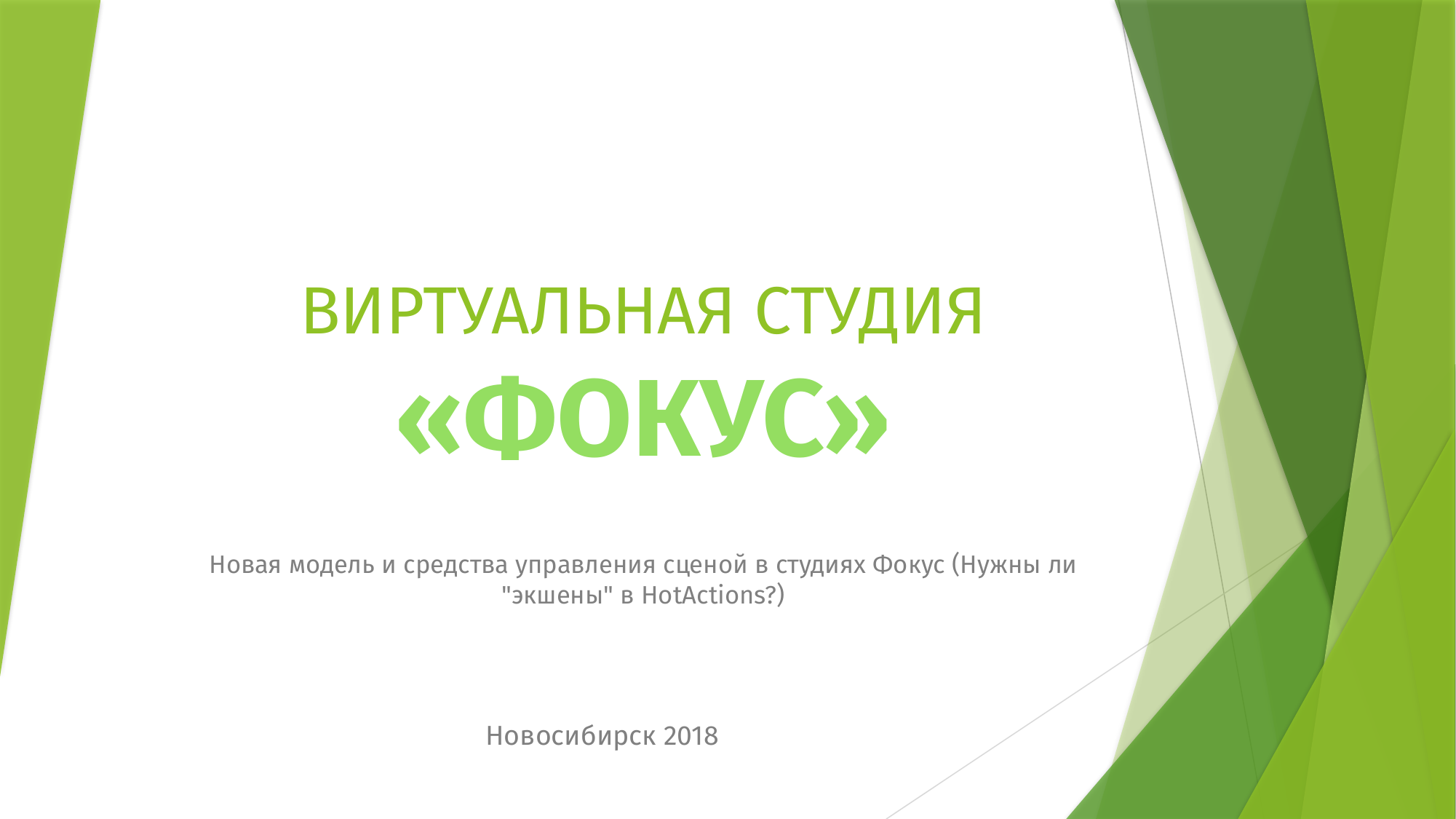

# ВИРТУАЛЬНАЯ СТУДИЯ «ФОКУС»
Новая модель и средства управления сценой в студиях Фокус (Нужны ли "экшены" в HotActions?)
Новосибирск 2018